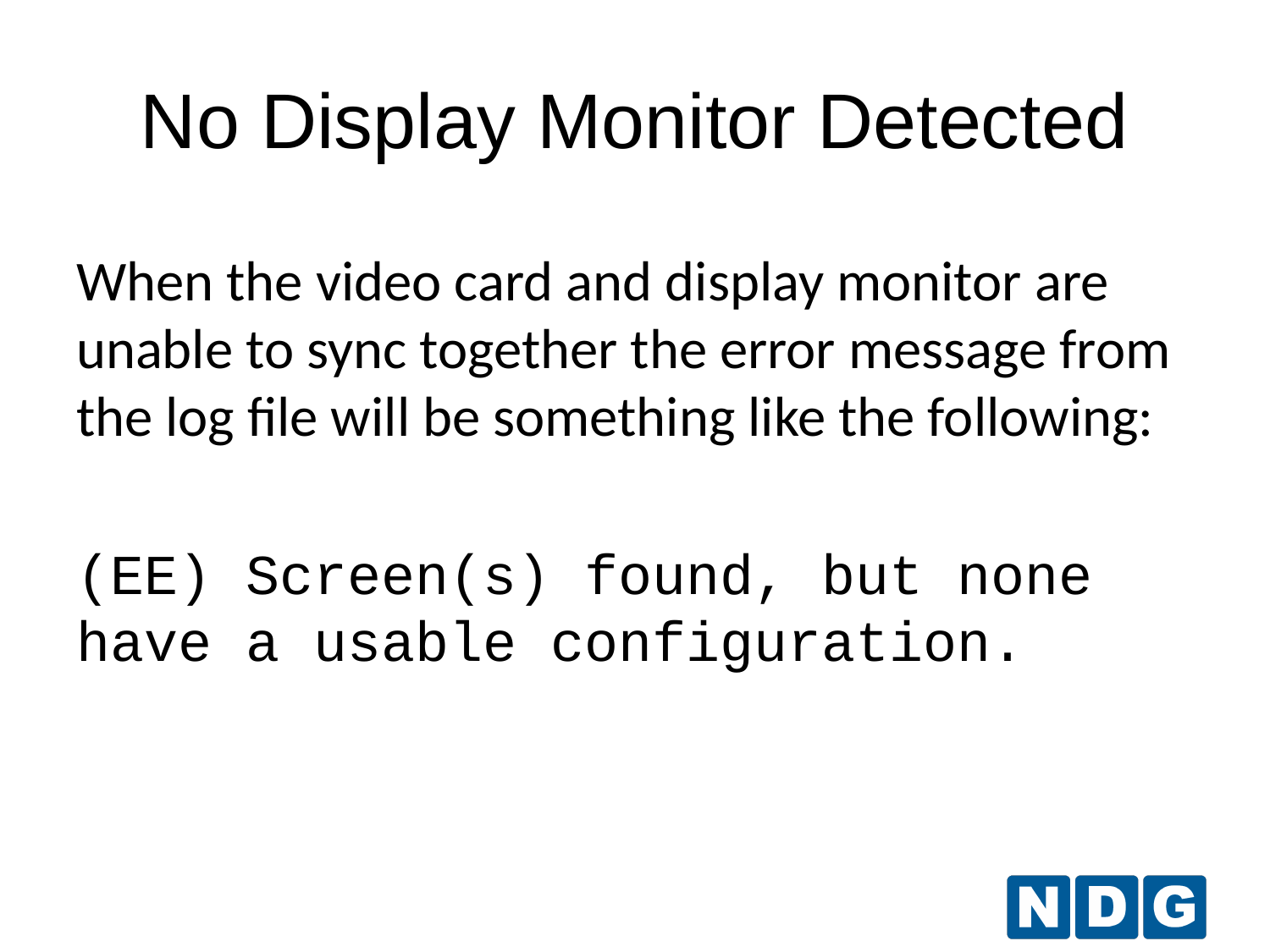

# No Display Monitor Detected
When the video card and display monitor are unable to sync together the error message from the log file will be something like the following:

(EE) Screen(s) found, but none have a usable configuration.